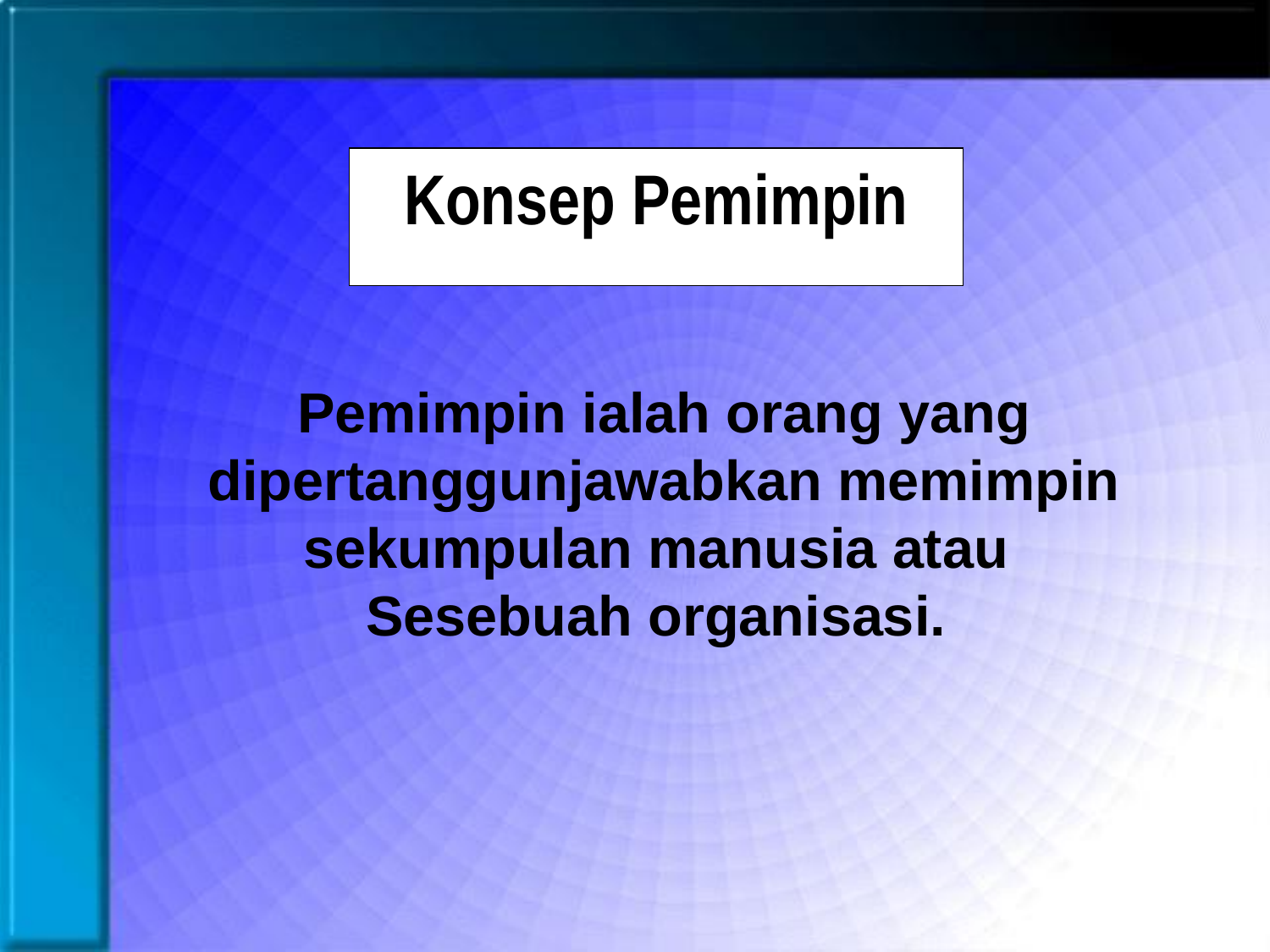

Konsep Pemimpin

 Pemimpin ialah orang yang
 dipertanggunjawabkan memimpin
 sekumpulan manusia atau
Sesebuah organisasi.